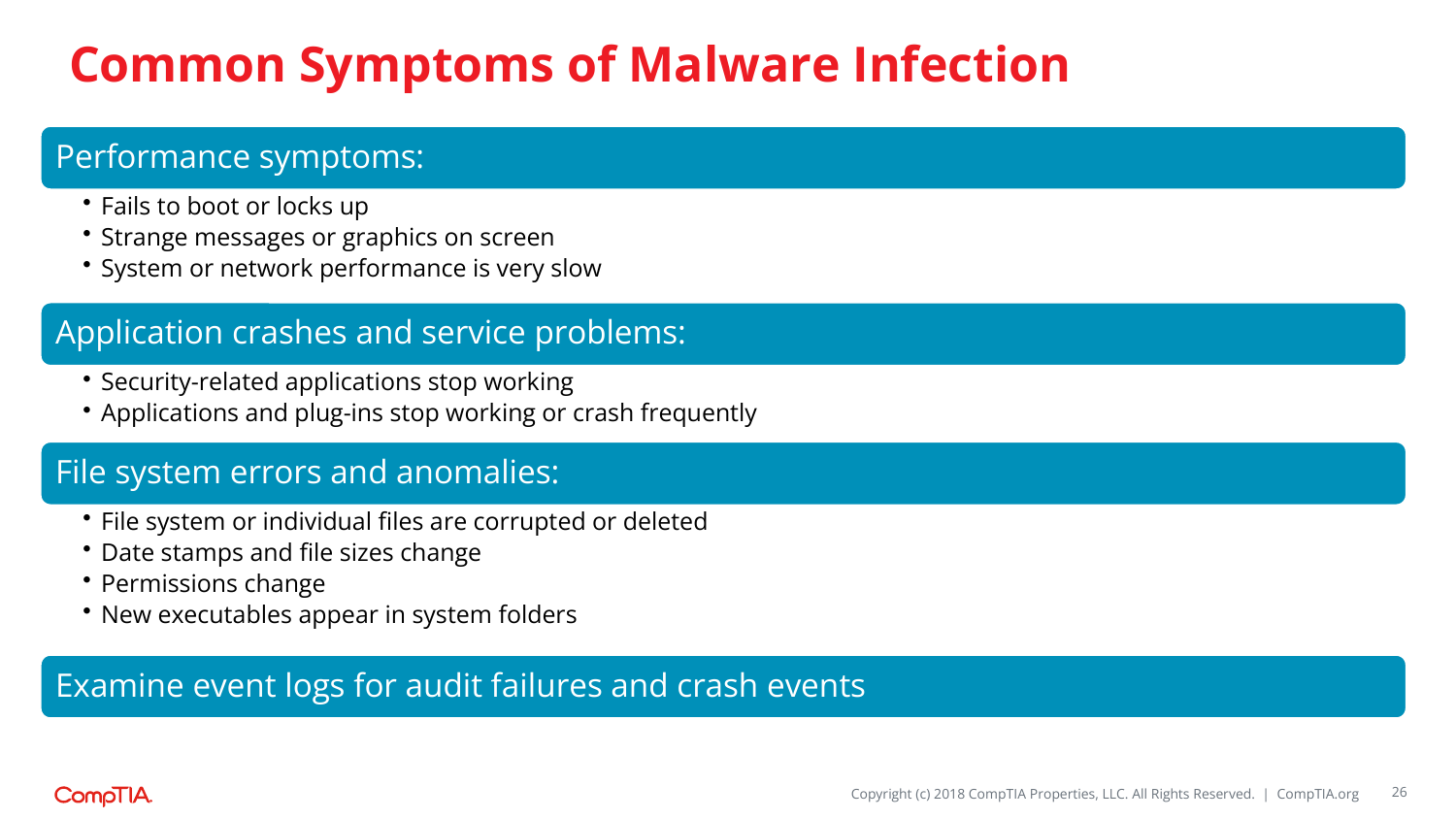

# Common Symptoms of Malware Infection
Performance symptoms:
Fails to boot or locks up
Strange messages or graphics on screen
System or network performance is very slow
Application crashes and service problems:
Security-related applications stop working
Applications and plug-ins stop working or crash frequently
File system errors and anomalies:
File system or individual files are corrupted or deleted
Date stamps and file sizes change
Permissions change
New executables appear in system folders
Examine event logs for audit failures and crash events
26